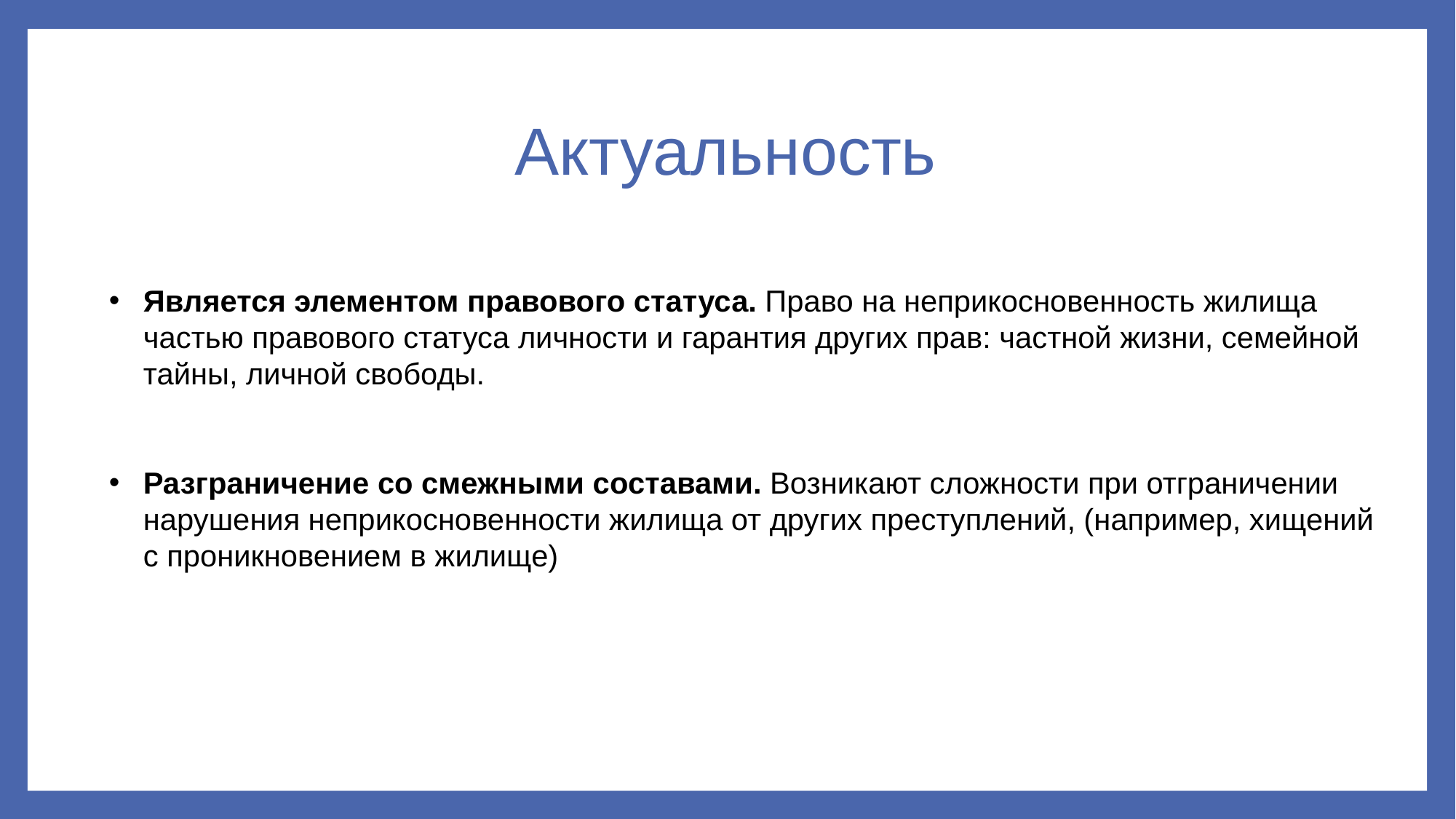

# Актуальность
Является элементом правового статуса. Право на неприкосновенность жилища частью правового статуса личности и гарантия других прав: частной жизни, семейной тайны, личной свободы.

Разграничение со смежными составами. Возникают сложности при отграничении нарушения неприкосновенности жилища от других преступлений, (например, хищений с проникновением в жилище)